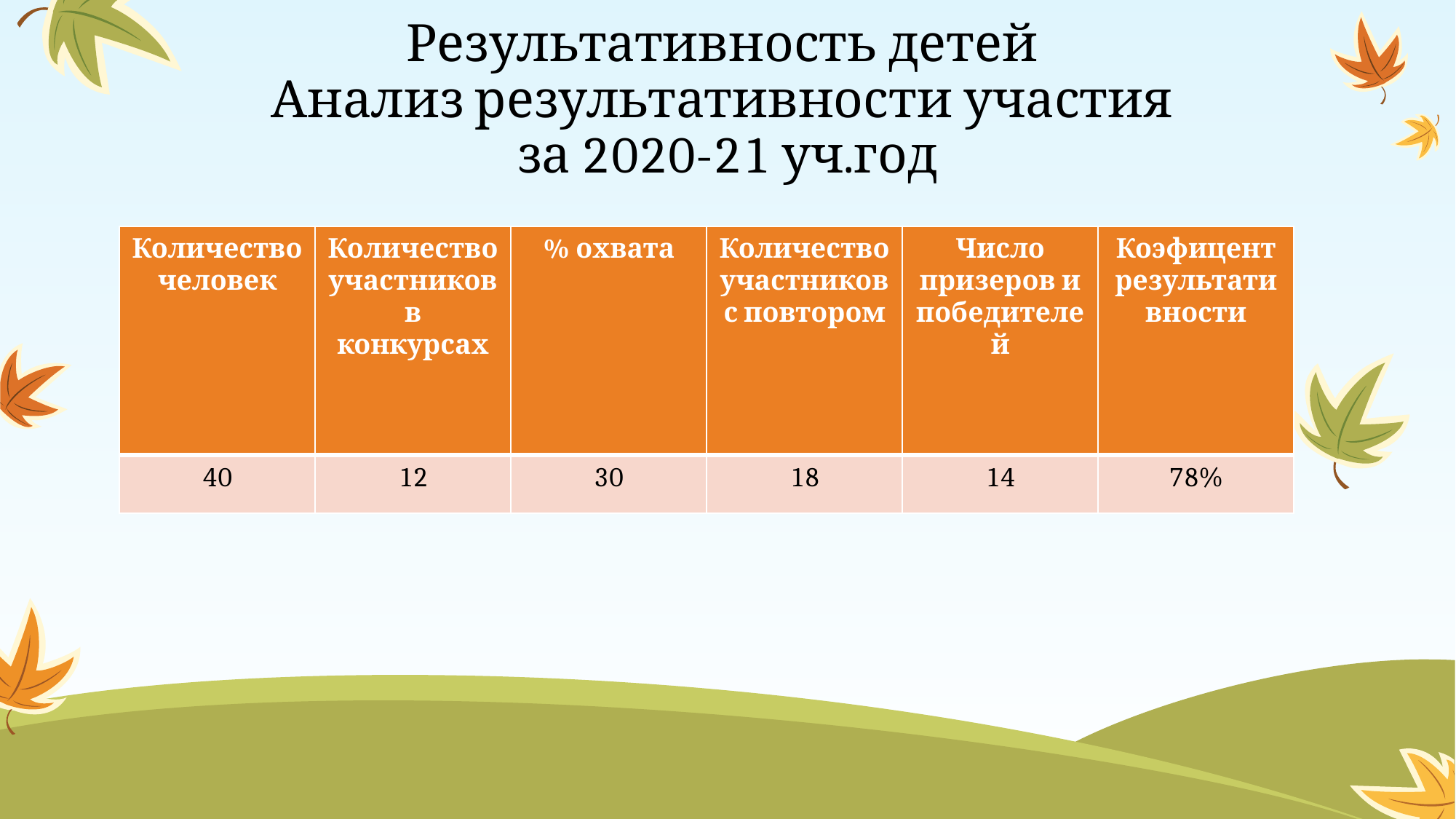

# Результативность детей Анализ результативности участия за 2020-21 уч.год
| Количество человек | Количество участников в конкурсах | % охвата | Количество участников с повтором | Число призеров и победителей | Коэфицент результативности |
| --- | --- | --- | --- | --- | --- |
| 40 | 12 | 30 | 18 | 14 | 78% |